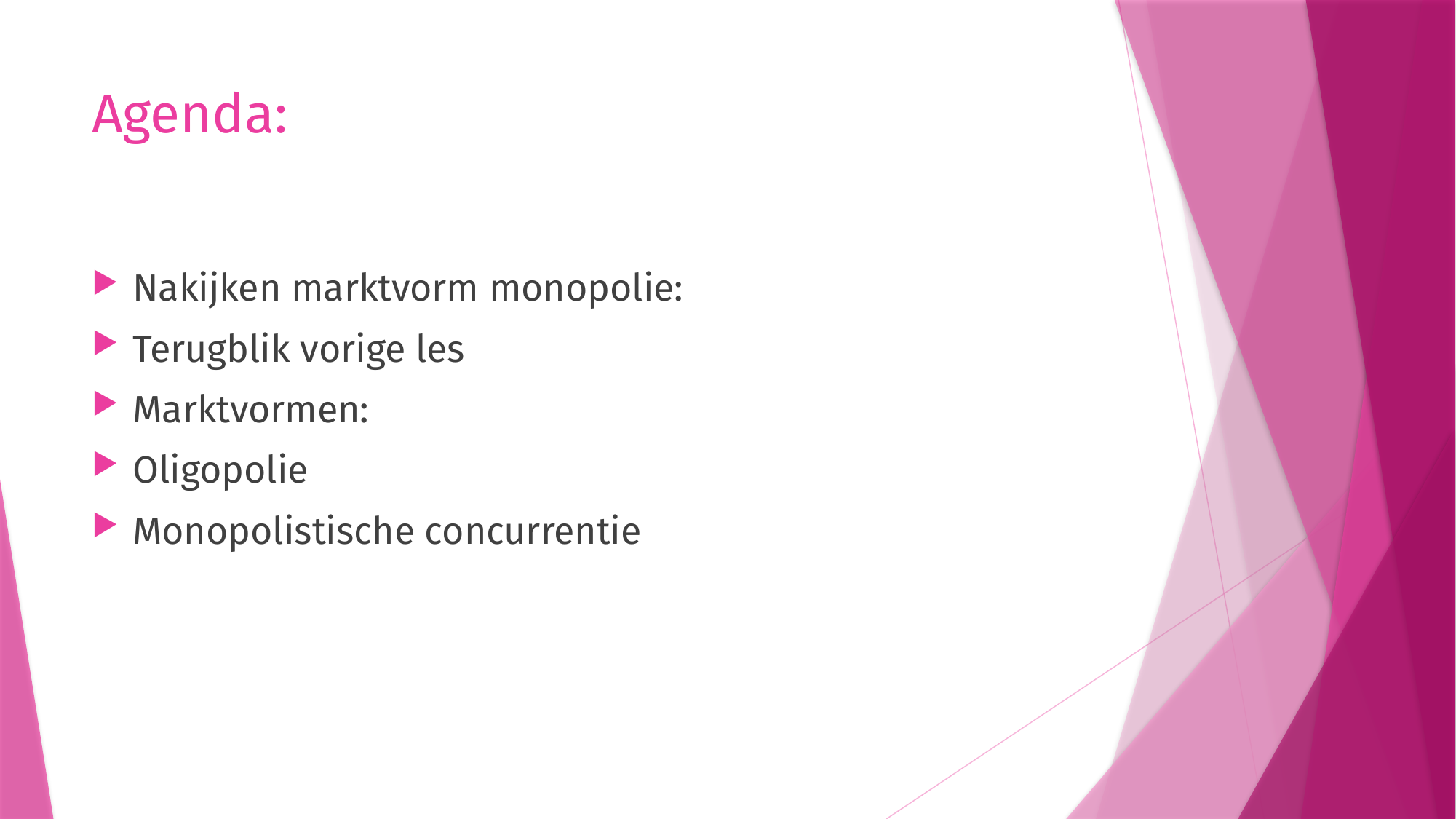

# Agenda:
Nakijken marktvorm monopolie:
Terugblik vorige les
Marktvormen:
Oligopolie
Monopolistische concurrentie